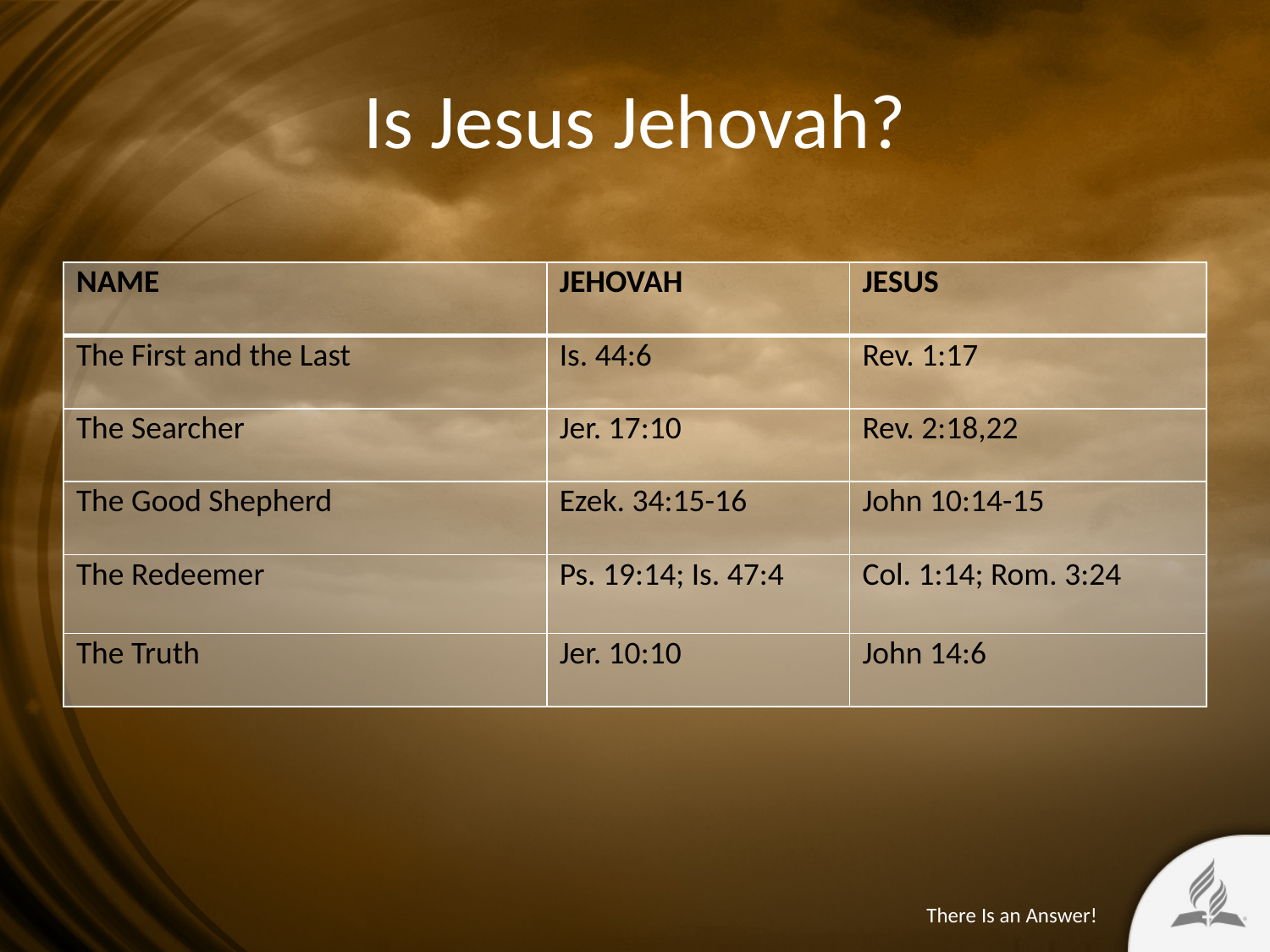

# Is Jesus Jehovah?
| NAME | JEHOVAH | JESUS |
| --- | --- | --- |
| The First and the Last | Is. 44:6 | Rev. 1:17 |
| The Searcher | Jer. 17:10 | Rev. 2:18,22 |
| The Good Shepherd | Ezek. 34:15-16 | John 10:14-15 |
| The Redeemer | Ps. 19:14; Is. 47:4 | Col. 1:14; Rom. 3:24 |
| The Truth | Jer. 10:10 | John 14:6 |
There Is an Answer!